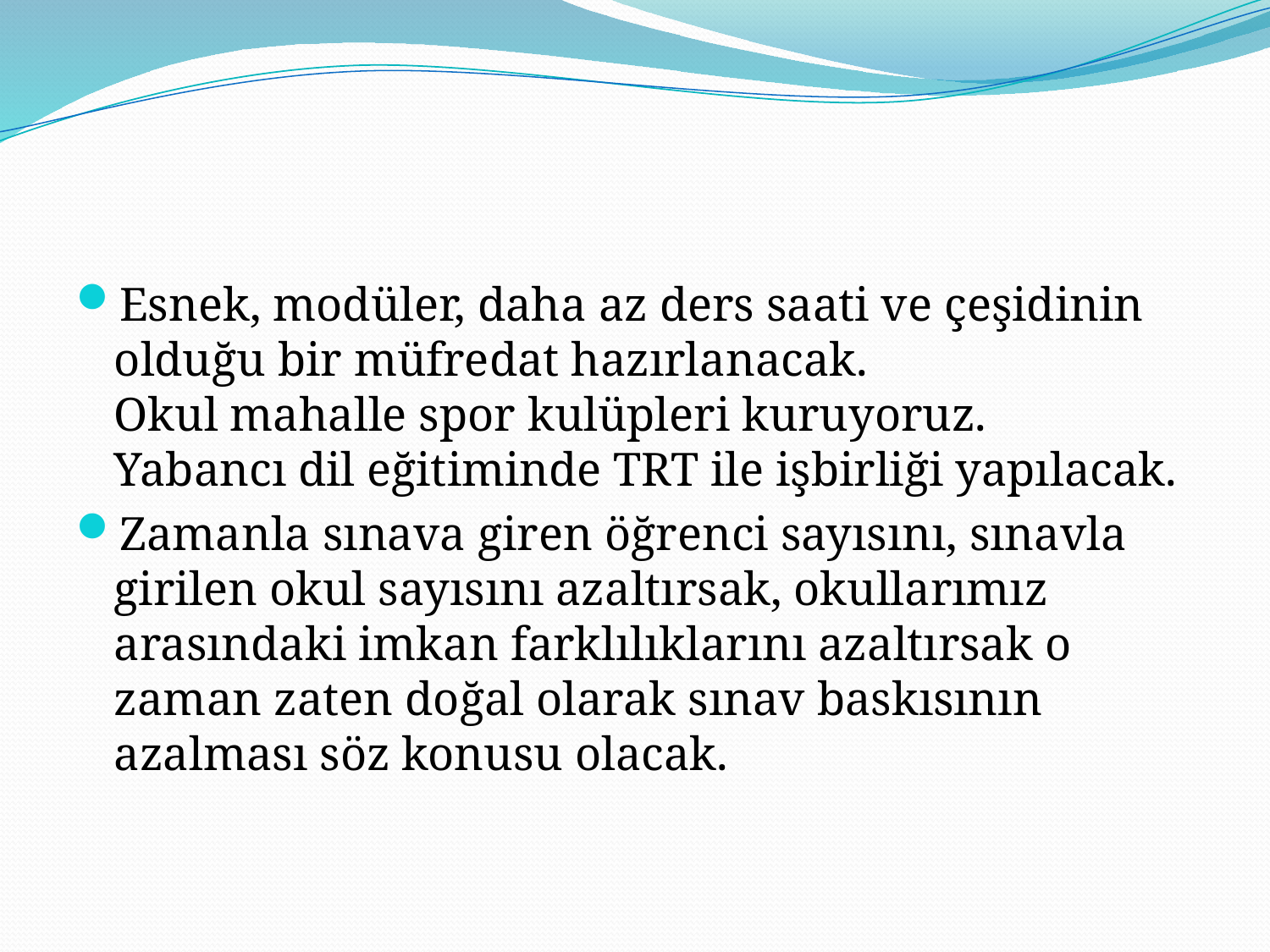

#
Esnek, modüler, daha az ders saati ve çeşidinin olduğu bir müfredat hazırlanacak.
Okul mahalle spor kulüpleri kuruyoruz.
Yabancı dil eğitiminde TRT ile işbirliği yapılacak.
Zamanla sınava giren öğrenci sayısını, sınavla girilen okul sayısını azaltırsak, okullarımız arasındaki imkan farklılıklarını azaltırsak o zaman zaten doğal olarak sınav baskısının azalması söz konusu olacak.